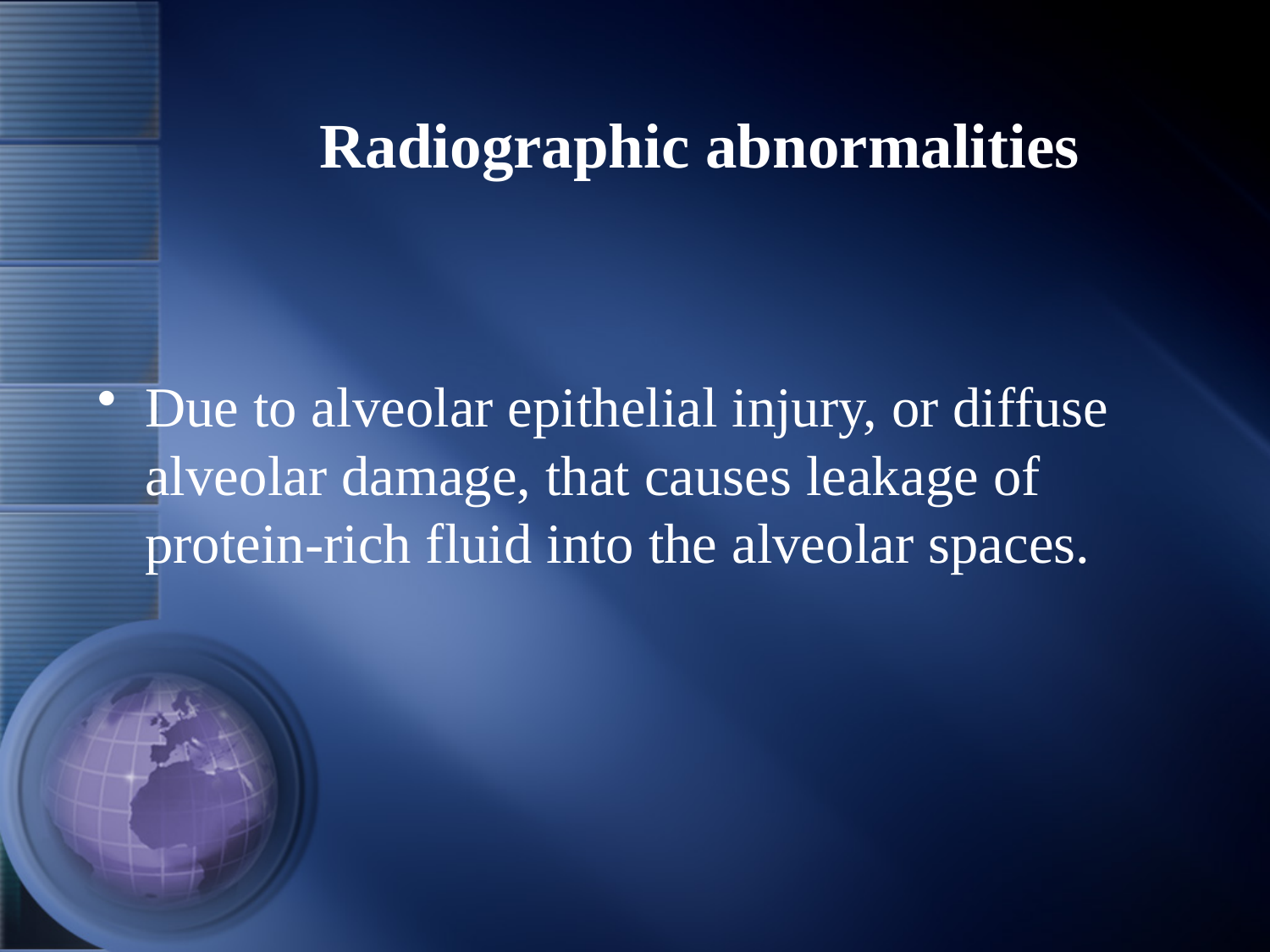

# Radiographic abnormalities

Due to alveolar epithelial injury, or diffuse alveolar damage, that causes leakage of protein-rich fluid into the alveolar spaces.